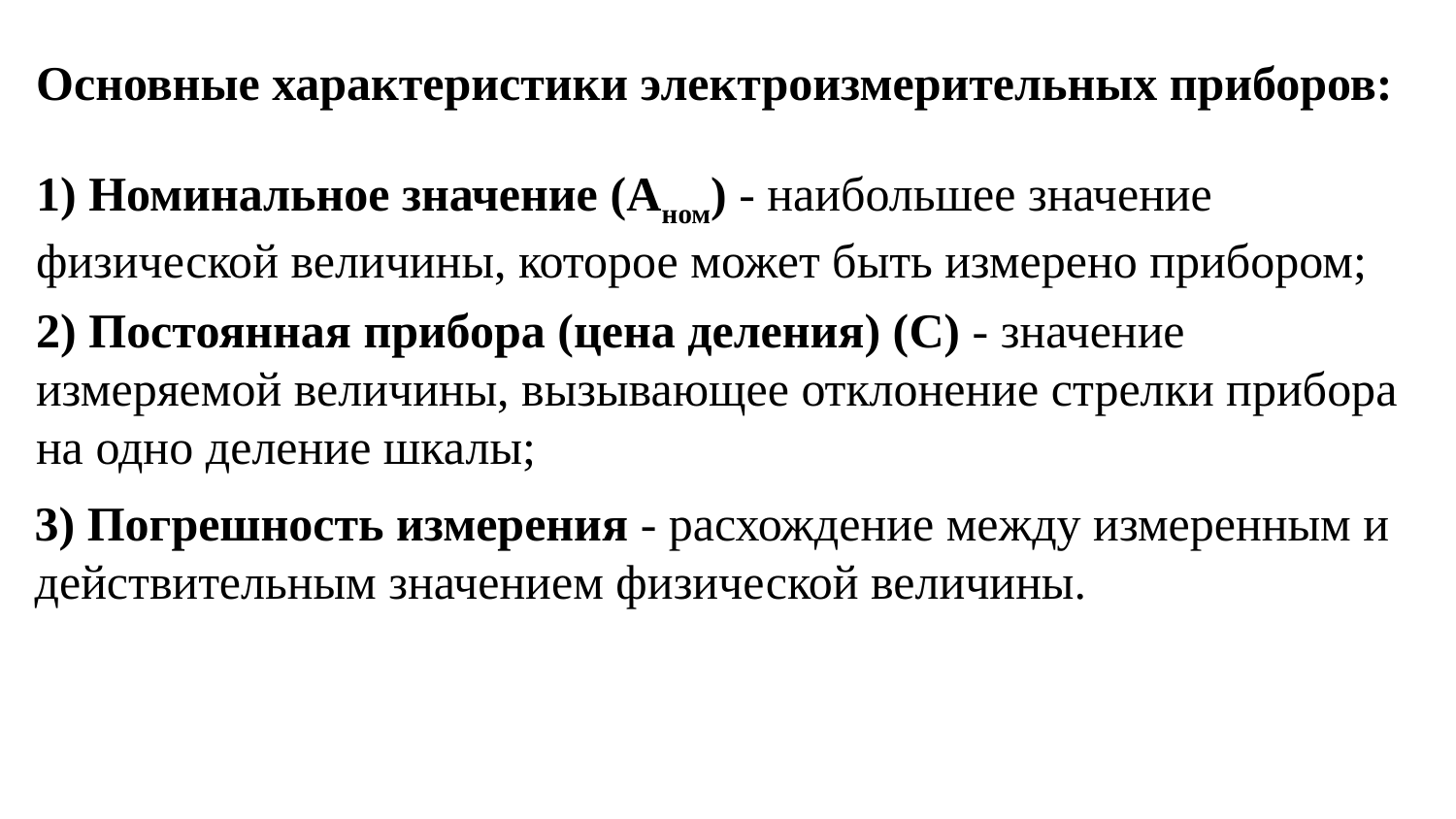

Основные характеристики электроизмерительных приборов:
# 1) Номинальное значение (Аном) - наибольшее значение физической величины, которое может быть измерено прибором;
2) Постоянная прибора (цена деления) (С) - значение измеряемой величины, вызывающее отклонение стрелки прибора на одно деление шкалы;
3) Погрешность измерения - расхождение между измеренным и действительным значением физической величины.